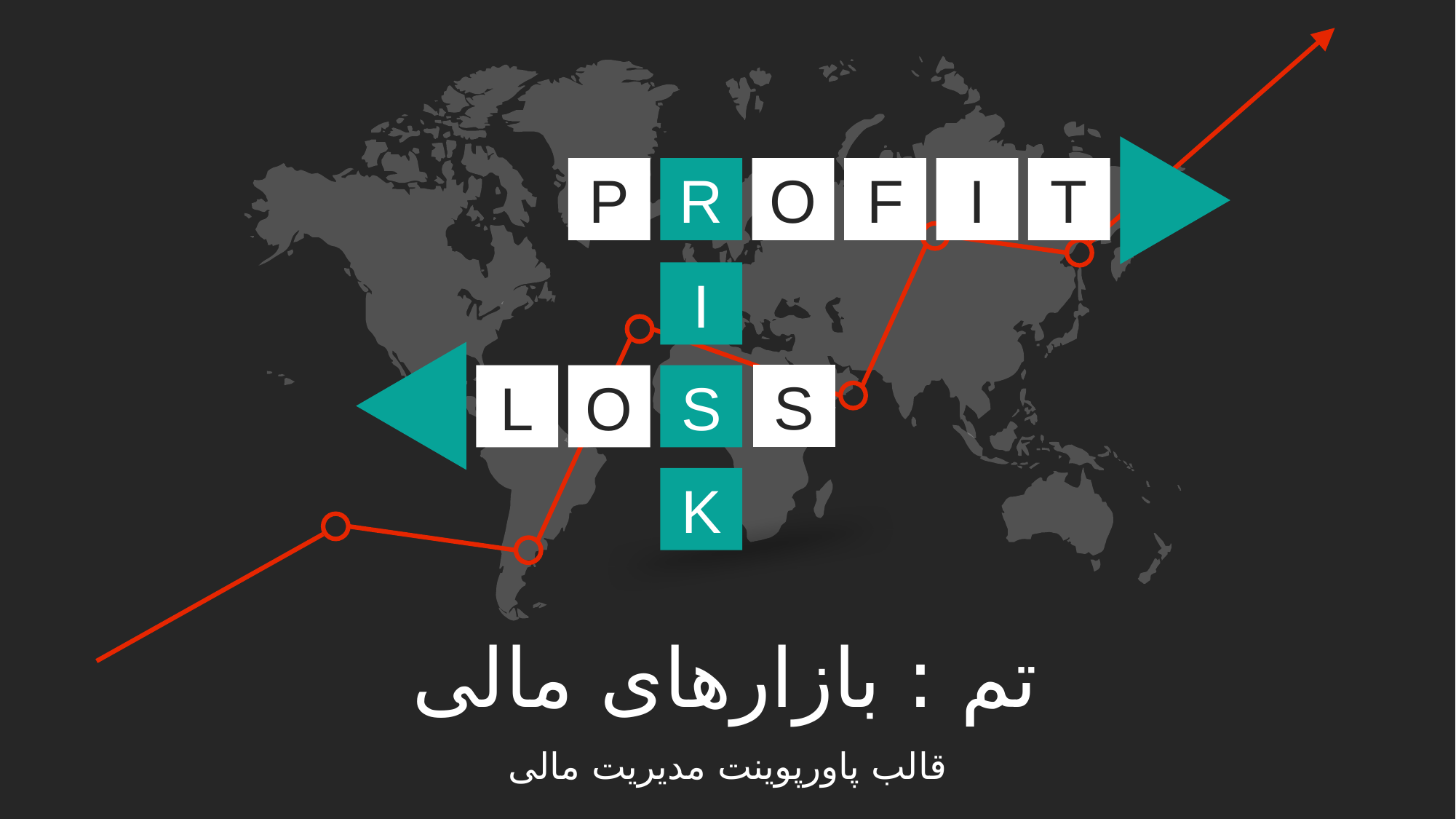

P
R
O
F
I
T
I

S
L
O
S
K

تم : بازارهای مالی
قالب پاورپوینت مدیریت مالی